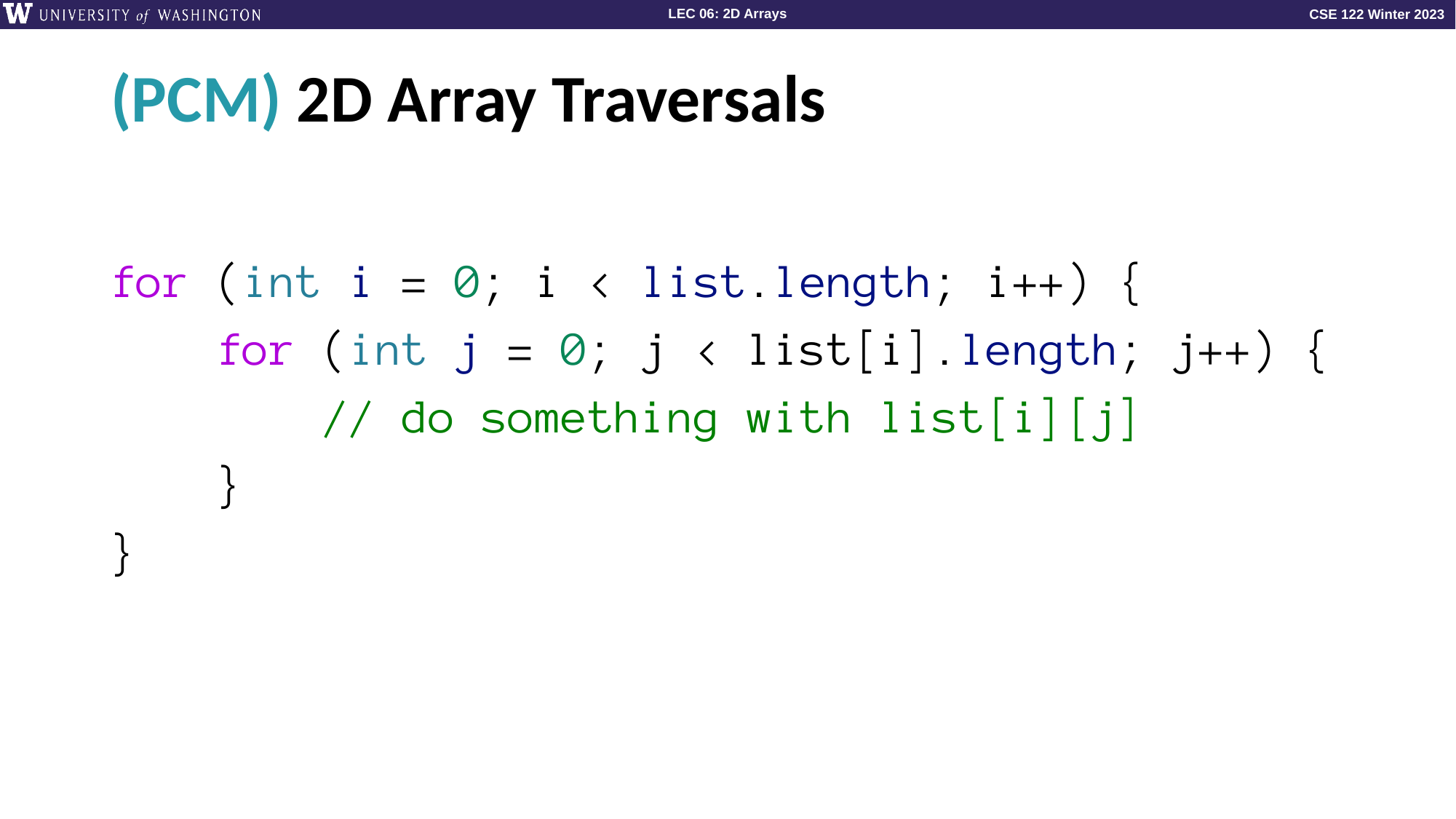

# (PCM) 2D Array Traversals
for (int i = 0; i < list.length; i++) {
    for (int j = 0; j < list[i].length; j++) {
        // do something with list[i][j]
    }
}